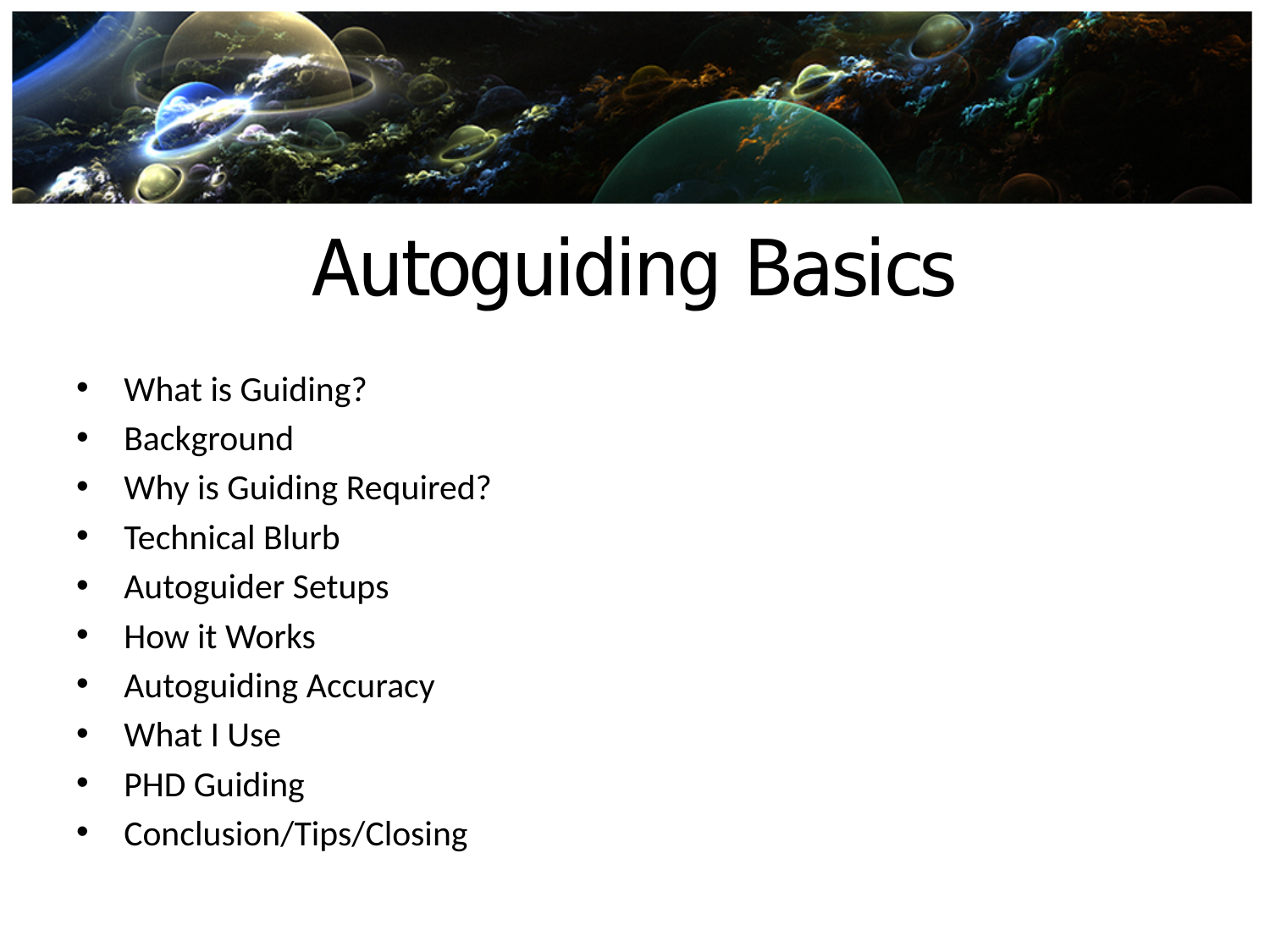

# Autoguiding Basics
What is Guiding?
Background
Why is Guiding Required?
Technical Blurb
Autoguider Setups
How it Works
Autoguiding Accuracy
What I Use
PHD Guiding
Conclusion/Tips/Closing